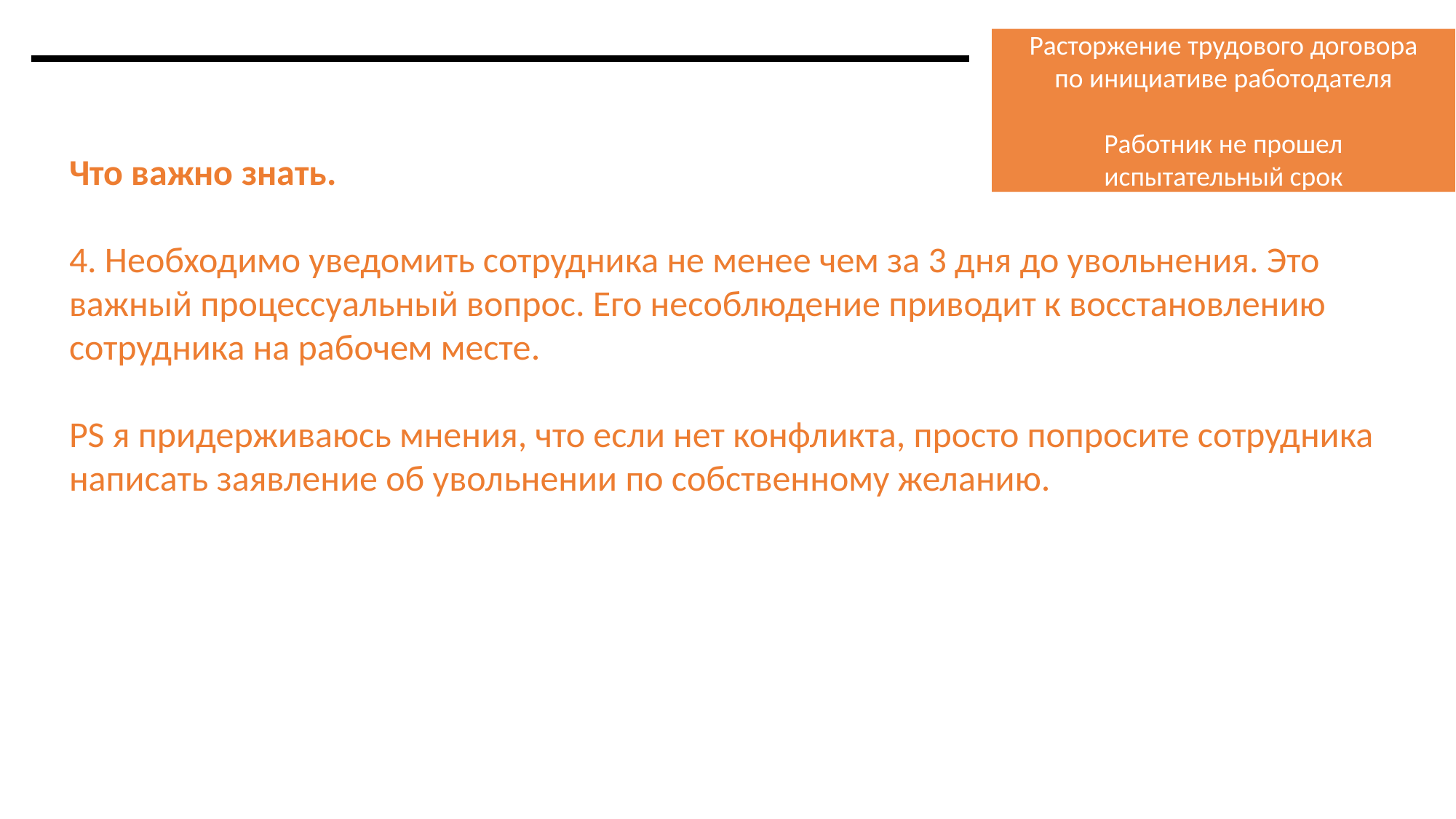

Расторжение трудового договора по инициативе работодателя

Работник не прошел испытательный срок

Что важно знать.

4. Необходимо уведомить сотрудника не менее чем за 3 дня до увольнения. Это важный процессуальный вопрос. Его несоблюдение приводит к восстановлению сотрудника на рабочем месте.

PS я придерживаюсь мнения, что если нет конфликта, просто попросите сотрудника написать заявление об увольнении по собственному желанию.